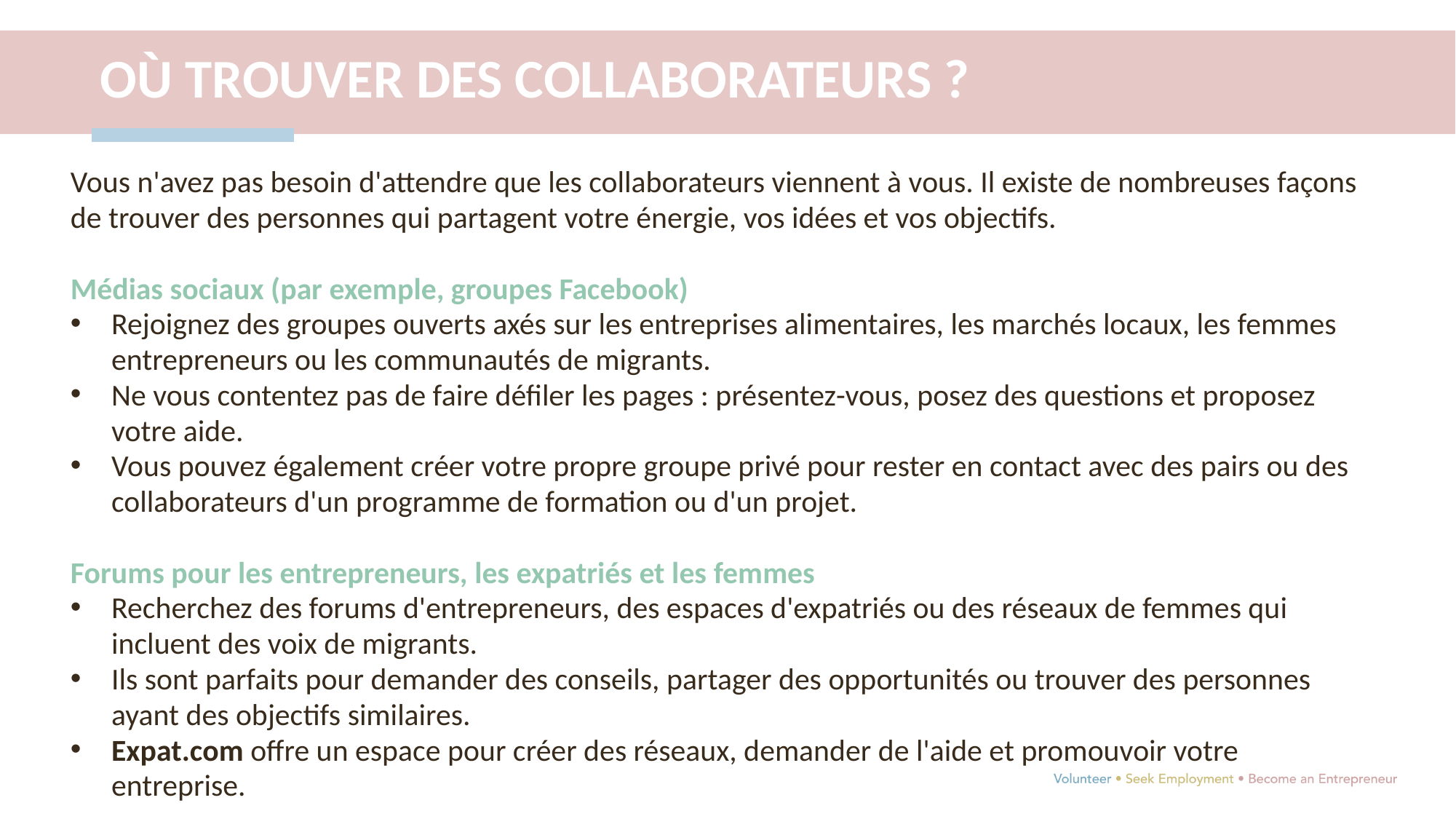

OÙ TROUVER DES COLLABORATEURS ?
Vous n'avez pas besoin d'attendre que les collaborateurs viennent à vous. Il existe de nombreuses façons de trouver des personnes qui partagent votre énergie, vos idées et vos objectifs.

Médias sociaux (par exemple, groupes Facebook)
Rejoignez des groupes ouverts axés sur les entreprises alimentaires, les marchés locaux, les femmes entrepreneurs ou les communautés de migrants.
Ne vous contentez pas de faire défiler les pages : présentez-vous, posez des questions et proposez votre aide.
Vous pouvez également créer votre propre groupe privé pour rester en contact avec des pairs ou des collaborateurs d'un programme de formation ou d'un projet.

Forums pour les entrepreneurs, les expatriés et les femmes
Recherchez des forums d'entrepreneurs, des espaces d'expatriés ou des réseaux de femmes qui incluent des voix de migrants.
Ils sont parfaits pour demander des conseils, partager des opportunités ou trouver des personnes ayant des objectifs similaires.
Expat.com offre un espace pour créer des réseaux, demander de l'aide et promouvoir votre entreprise.